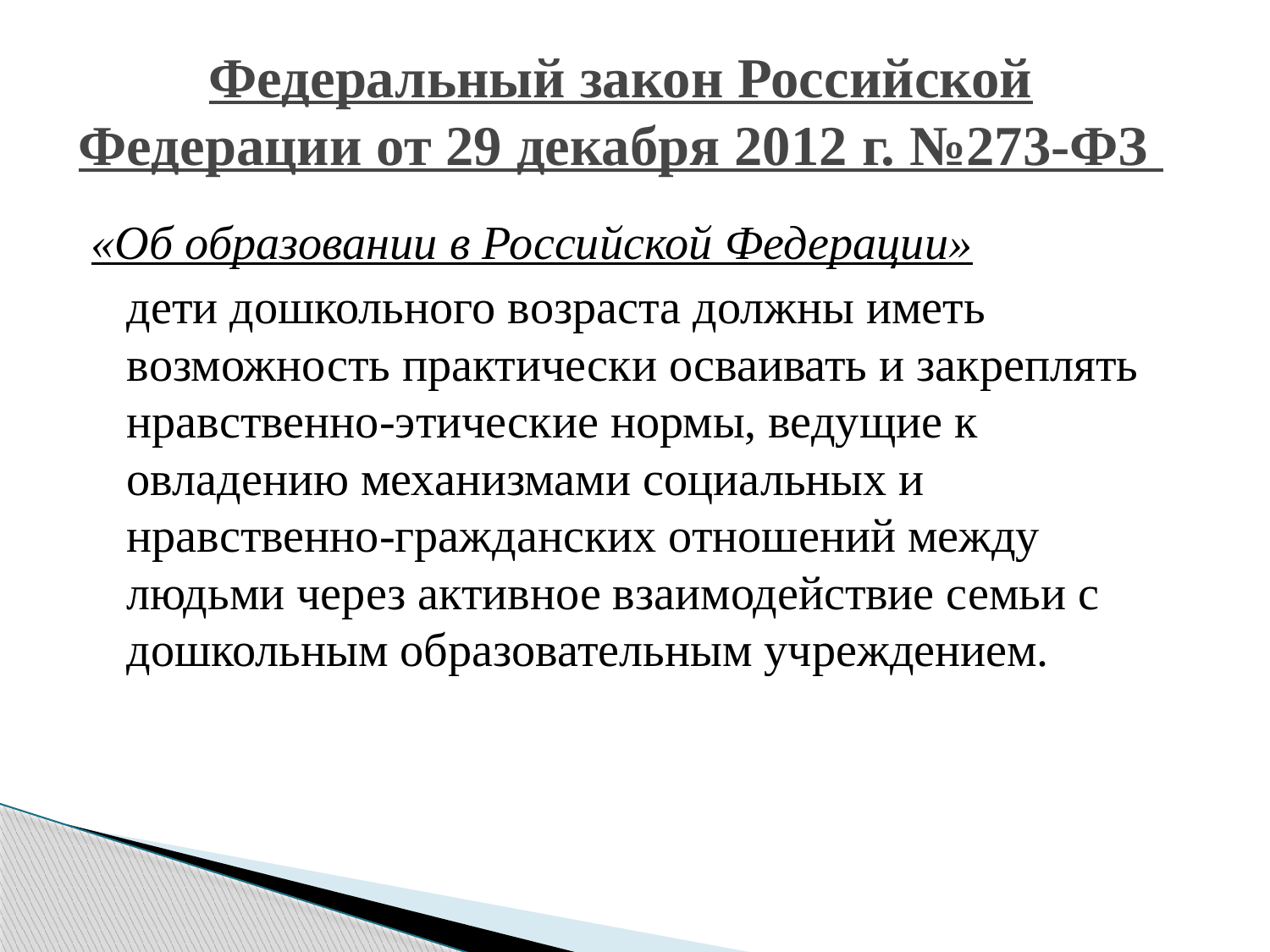

# Федеральный закон Российской Федерации от 29 декабря 2012 г. №273-ФЗ
«Об образовании в Российской Федерации»
   дети дошкольного возраста должны иметь возможность практически осваивать и закреплять нравственно-этические нормы, ведущие к овладению механизмами социальных и нравственно-гражданских отношений между людьми через активное взаимодействие семьи с дошкольным образовательным учреждением.